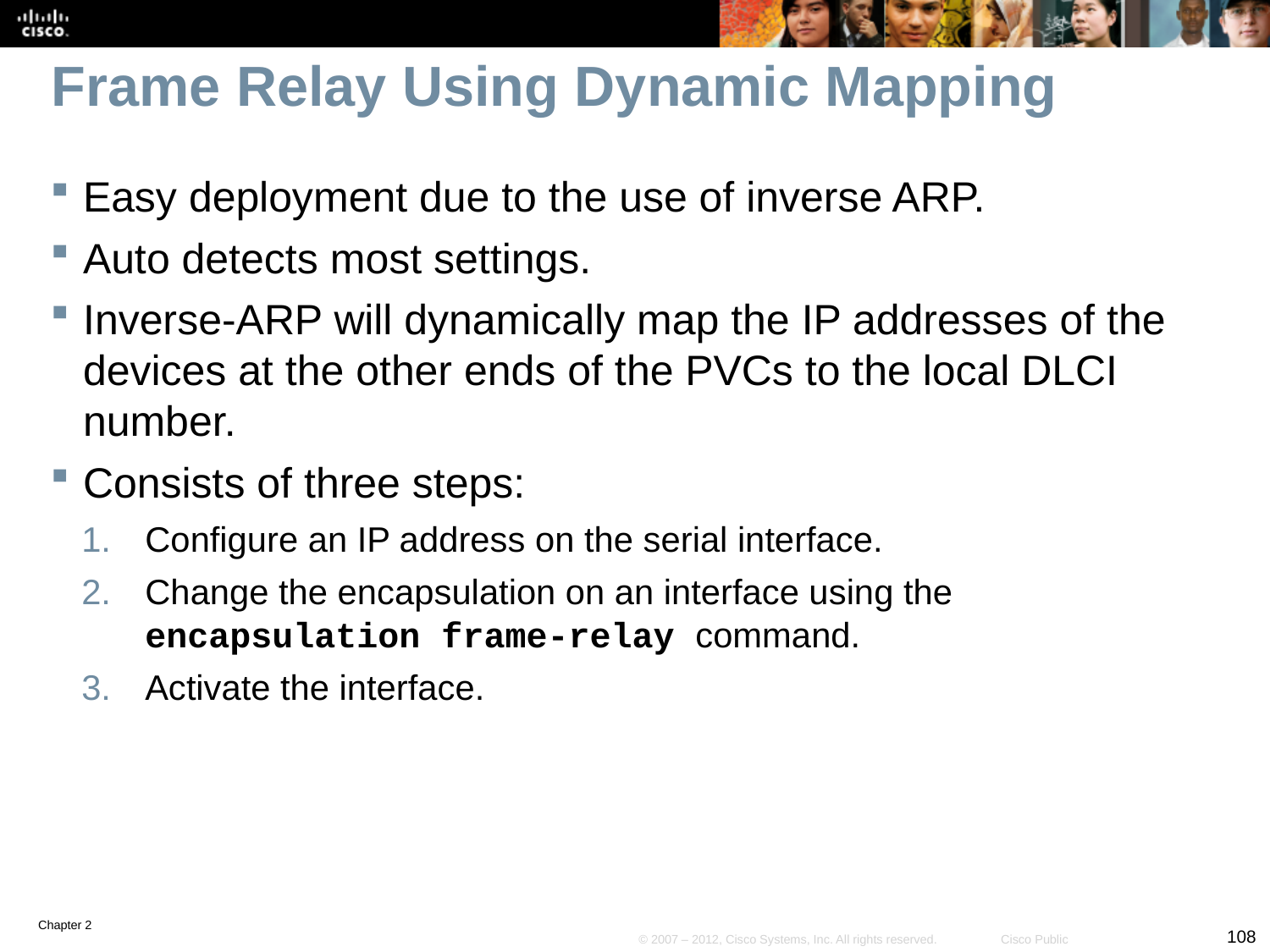

# Frame Relay Using Dynamic Mapping
Easy deployment due to the use of inverse ARP.
Auto detects most settings.
Inverse-ARP will dynamically map the IP addresses of the devices at the other ends of the PVCs to the local DLCI number.
Consists of three steps:
Configure an IP address on the serial interface.
Change the encapsulation on an interface using the  encapsulation frame-relay command.
Activate the interface.